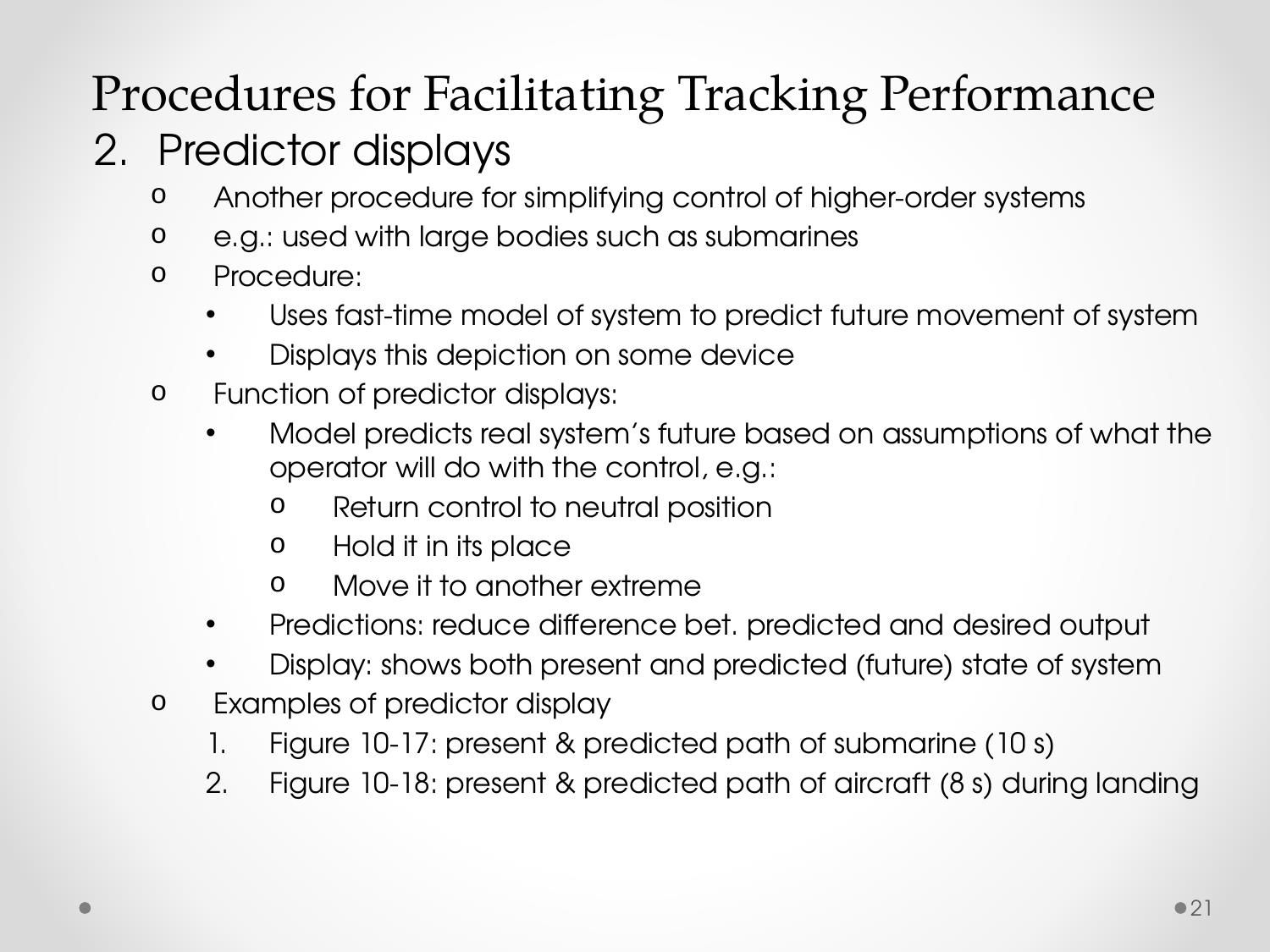

# Procedures for Facilitating Tracking Performance

Predictor displays
Another procedure for simplifying control of higher-order systems
e.g.: used with large bodies such as submarines
Procedure:
Uses fast-time model of system to predict future movement of system
Displays this depiction on some device
Function of predictor displays:
Model predicts real system’s future based on assumptions of what the operator will do with the control, e.g.:
Return control to neutral position
Hold it in its place
Move it to another extreme
Predictions: reduce difference bet. predicted and desired output
Display: shows both present and predicted (future) state of system
Examples of predictor display
Figure 10-17: present & predicted path of submarine (10 s)
Figure 10-18: present & predicted path of aircraft (8 s) during landing

21